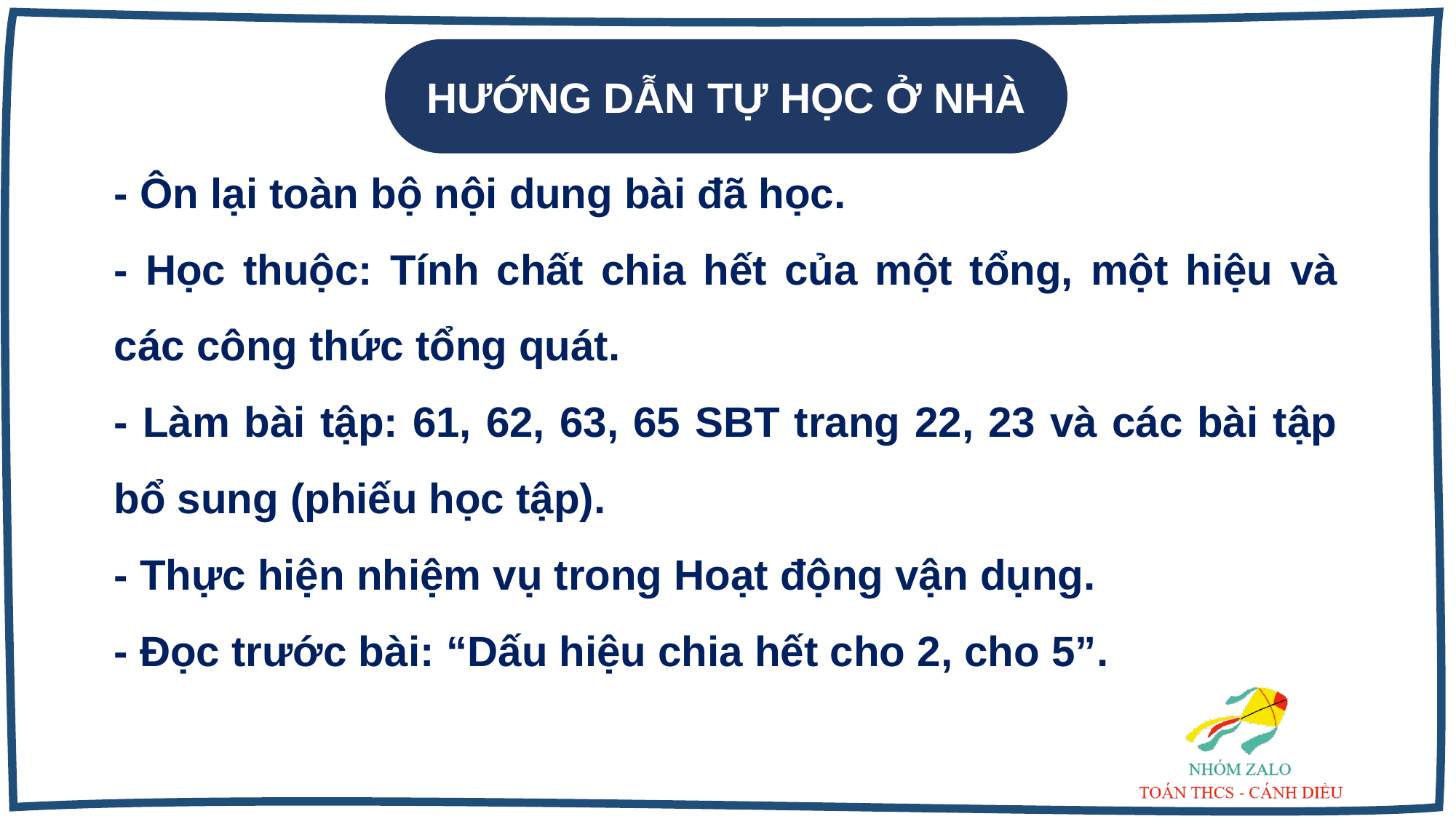

HƯỚNG DẪN TỰ HỌC Ở NHÀ

- Ôn lại toàn bộ nội dung bài đã học.
- Học thuộc: Tính chất chia hết của một tổng, một hiệu và các công thức tổng quát.
- Làm bài tập: 61, 62, 63, 65 SBT trang 22, 23 và các bài tập bổ sung (phiếu học tập).
- Thực hiện nhiệm vụ trong Hoạt động vận dụng.
- Đọc trước bài: “Dấu hiệu chia hết cho 2, cho 5”.